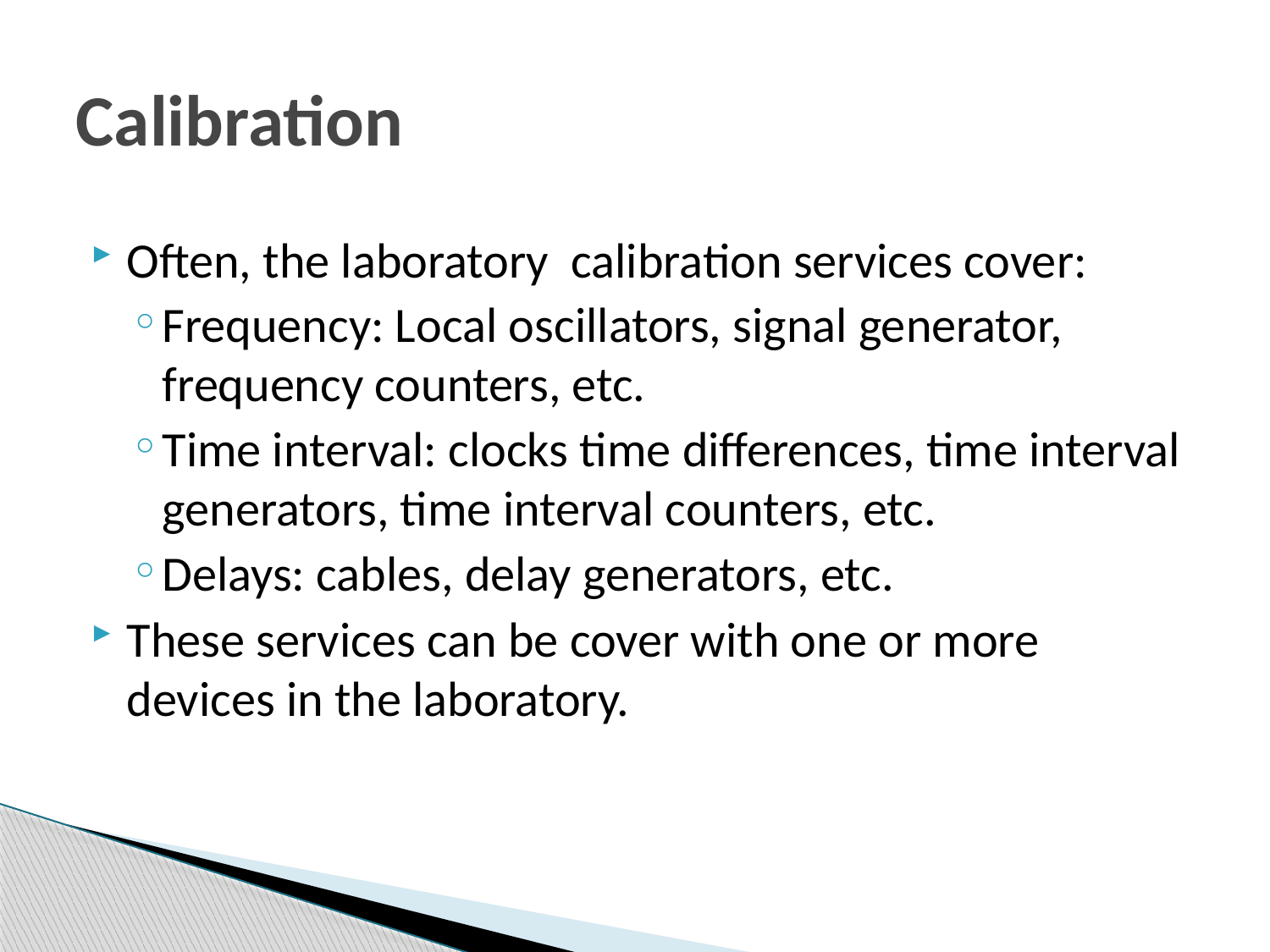

# Calibration
Often, the laboratory  calibration services cover:
Frequency: Local oscillators, signal generator, frequency counters, etc.
Time interval: clocks time differences, time interval generators, time interval counters, etc.
Delays: cables, delay generators, etc.
These services can be cover with one or more devices in the laboratory.